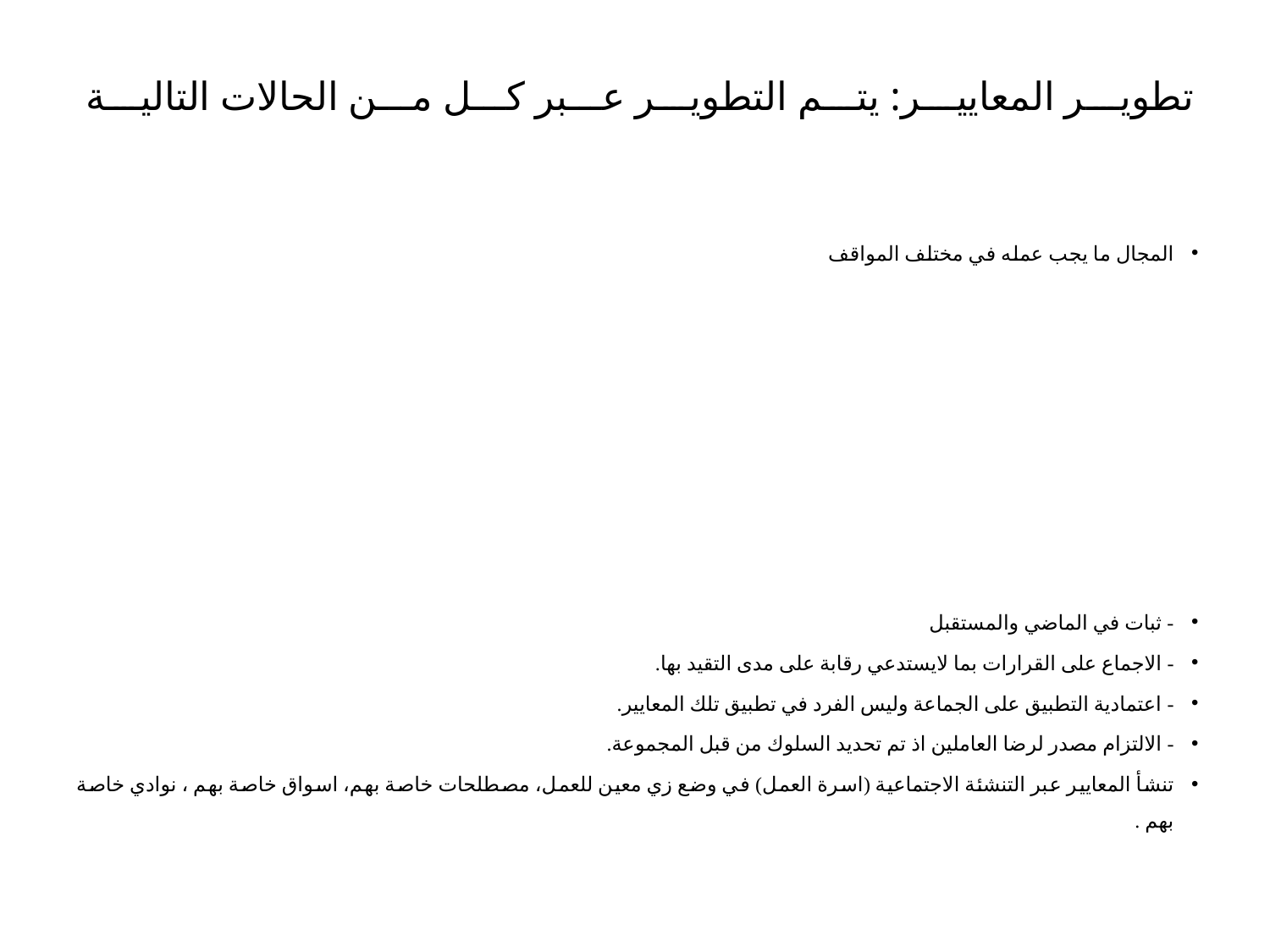

# تطوير المعايير: يتم التطوير عبر كل من الحالات التالية
المجال ما يجب عمله في مختلف المواقف
- ثبات في الماضي والمستقبل
- الاجماع على القرارات بما لايستدعي رقابة على مدى التقيد بها.
- اعتمادية التطبيق على الجماعة وليس الفرد في تطبيق تلك المعايير.
- الالتزام مصدر لرضا العاملين اذ تم تحديد السلوك من قبل المجموعة.
تنشأ المعايير عبر التنشئة الاجتماعية (اسرة العمل) في وضع زي معين للعمل، مصطلحات خاصة بهم، اسواق خاصة بهم ، نوادي خاصة بهم .